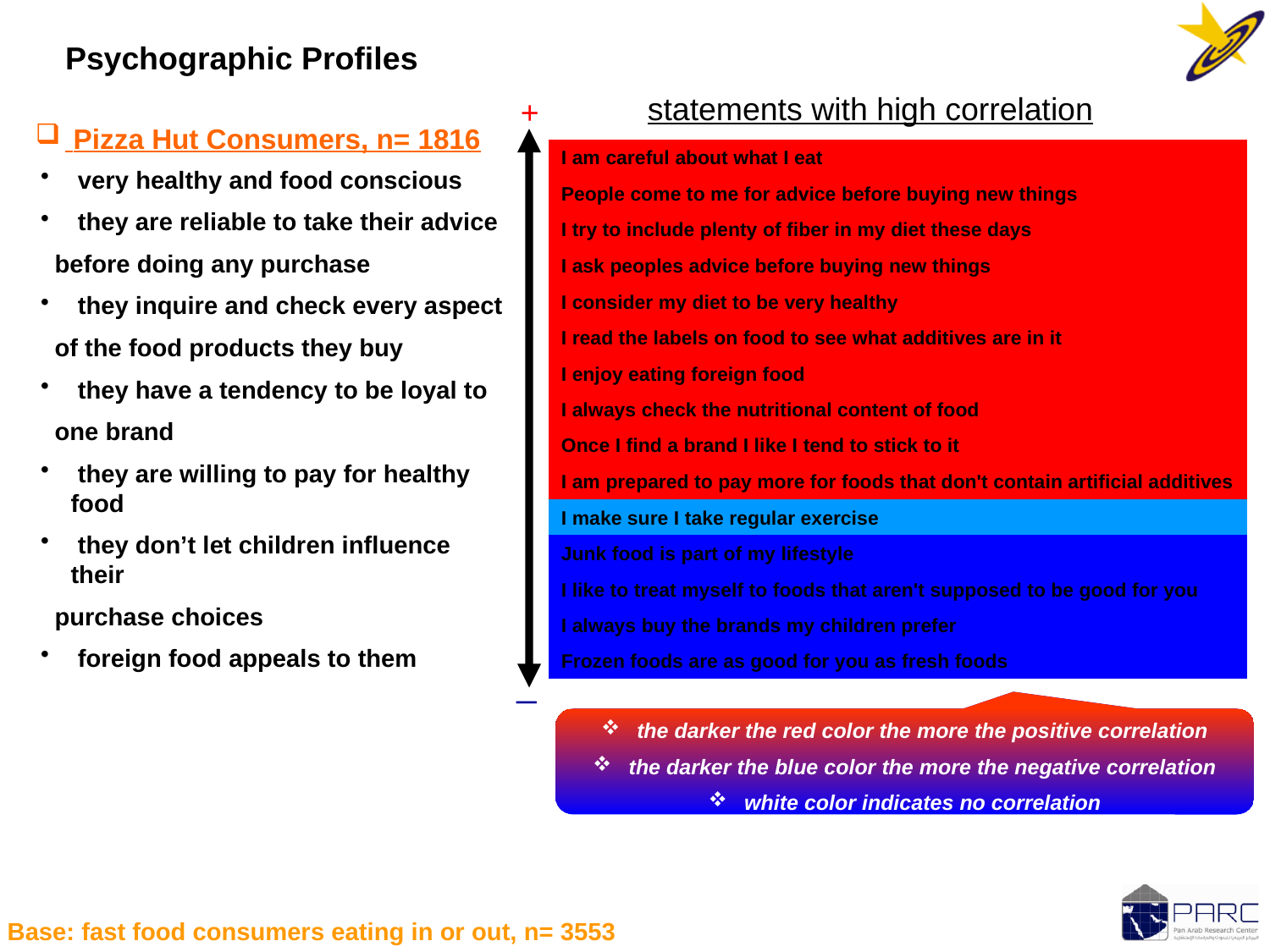

Psychographic Profiles
statements with high correlation
+
 Pizza Hut Consumers, n= 1816

| I am careful about what I eat |
| --- |
| People come to me for advice before buying new things |
| I try to include plenty of fiber in my diet these days |
| I ask peoples advice before buying new things |
| I consider my diet to be very healthy |
| I read the labels on food to see what additives are in it |
| I enjoy eating foreign food |
| I always check the nutritional content of food |
| Once I find a brand I like I tend to stick to it |
| I am prepared to pay more for foods that don't contain artificial additives |
| I make sure I take regular exercise |
| Junk food is part of my lifestyle |
| I like to treat myself to foods that aren't supposed to be good for you |
| I always buy the brands my children prefer |
| Frozen foods are as good for you as fresh foods |
 very healthy and food conscious
 they are reliable to take their advice
  before doing any purchase
 they inquire and check every aspect
  of the food products they buy
 they have a tendency to be loyal to
  one brand
 they are willing to pay for healthy food
 they don’t let children influence their
  purchase choices
 foreign food appeals to them

_
 the darker the red color the more the positive correlation
 the darker the blue color the more the negative correlation
 white color indicates no correlation

Base: fast food consumers eating in or out, n= 3553